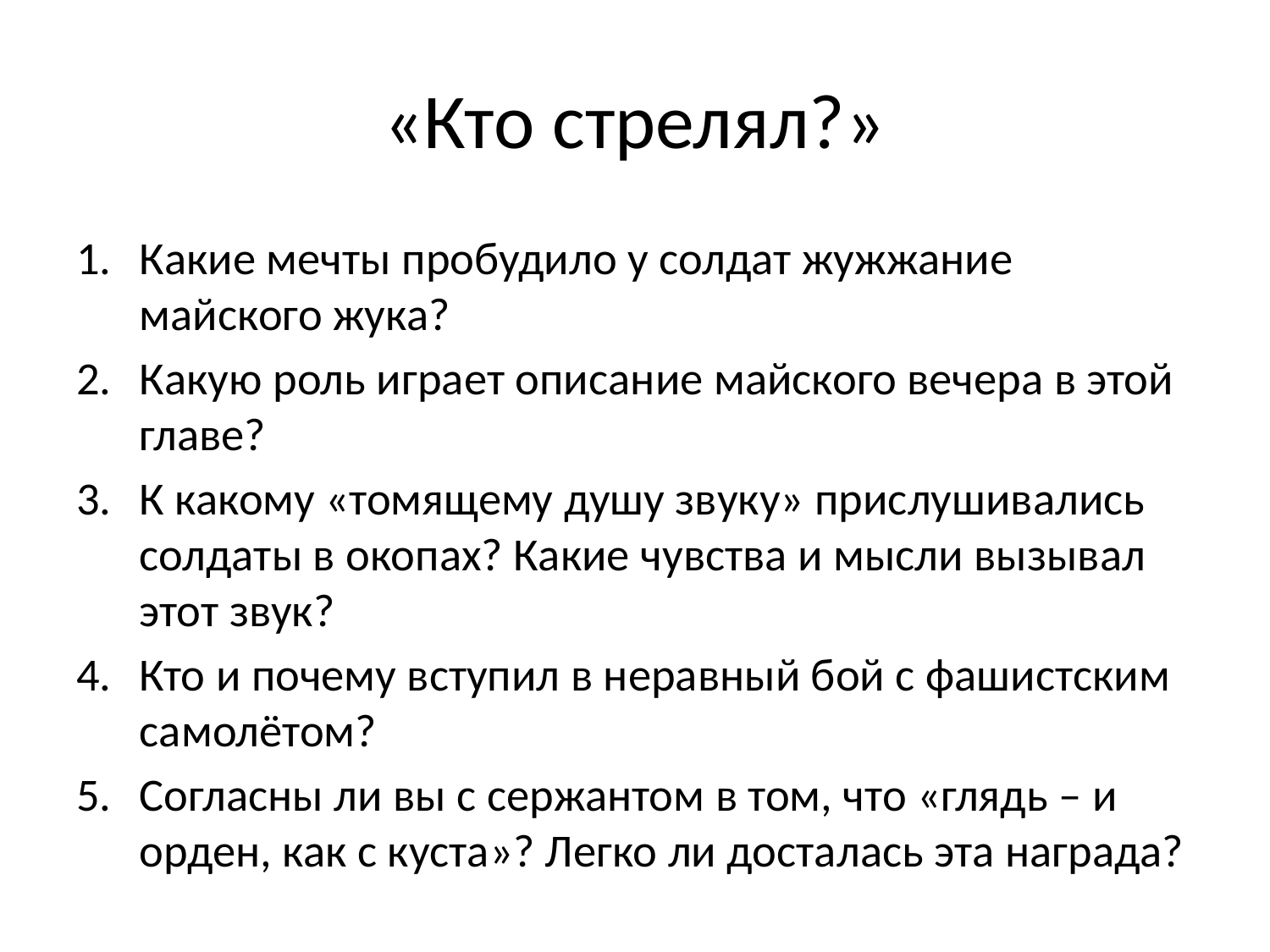

# «Кто стрелял?»
Какие мечты пробудило у солдат жужжание майского жука?
Какую роль играет описание майского вечера в этой главе?
К какому «томящему душу звуку» прислушивались солдаты в окопах? Какие чувства и мысли вызывал этот звук?
Кто и почему вступил в неравный бой с фашистским самолётом?
Согласны ли вы с сержантом в том, что «глядь – и орден, как с куста»? Легко ли досталась эта награда?